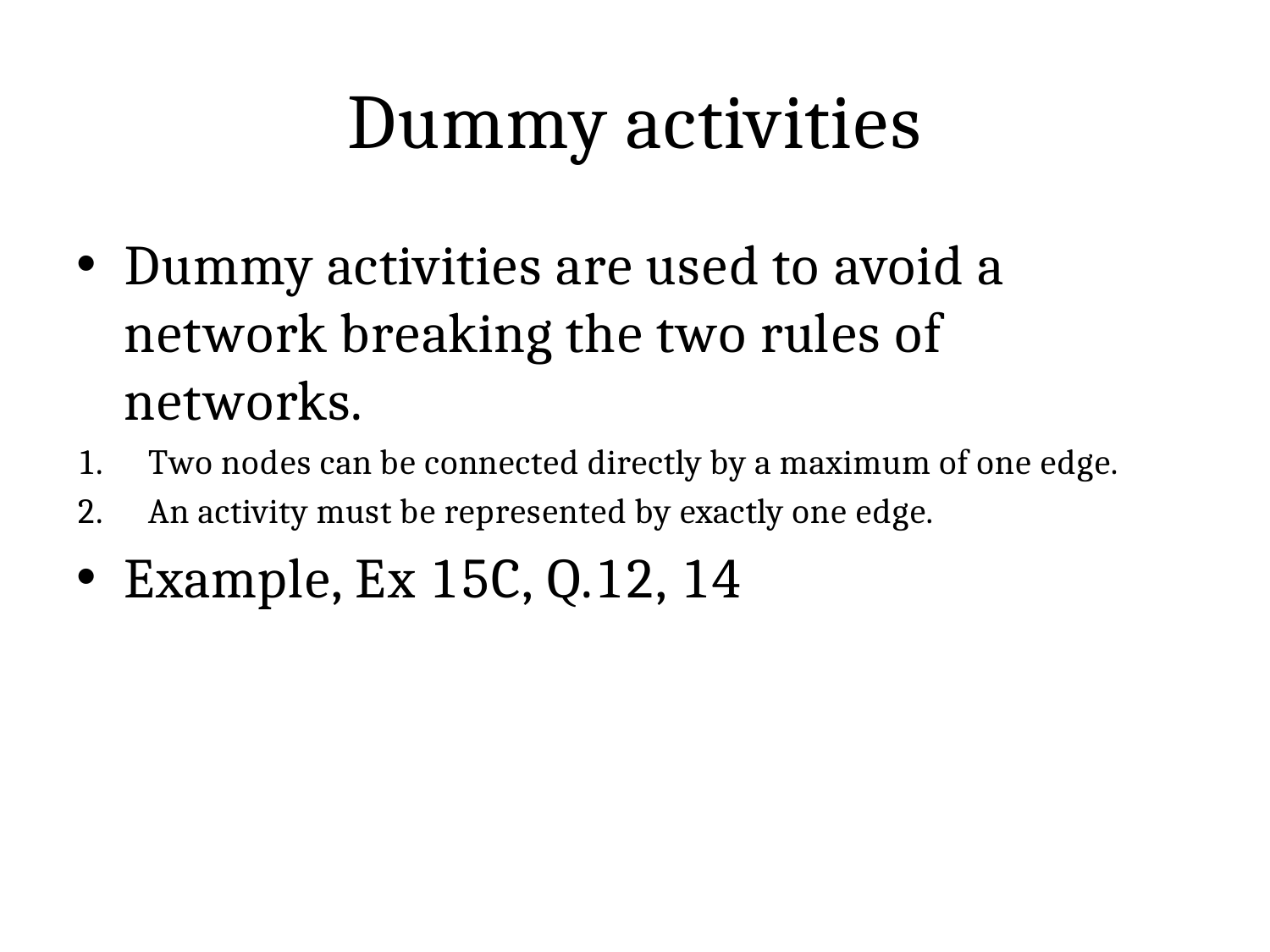

# Dummy activities
Dummy activities are used to avoid a network breaking the two rules of networks.
Two nodes can be connected directly by a maximum of one edge.
An activity must be represented by exactly one edge.
Example, Ex 15C, Q.12, 14